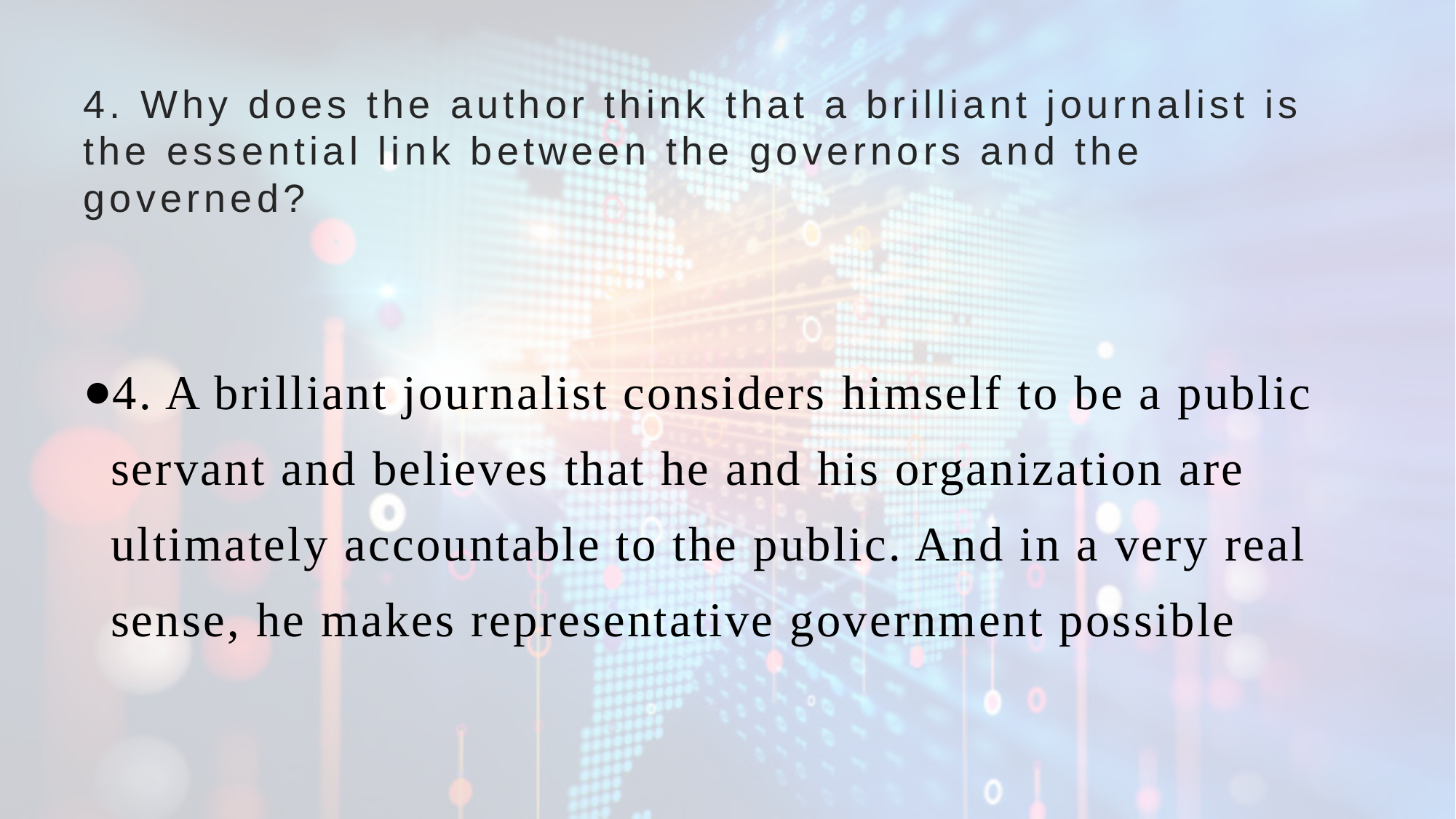

# 4. Why does the author think that a brilliant journalist is the essential link between the governors and the governed?
4. A brilliant journalist considers himself to be a public servant and believes that he and his organization are ultimately accountable to the public. And in a very real sense, he makes representative government possible